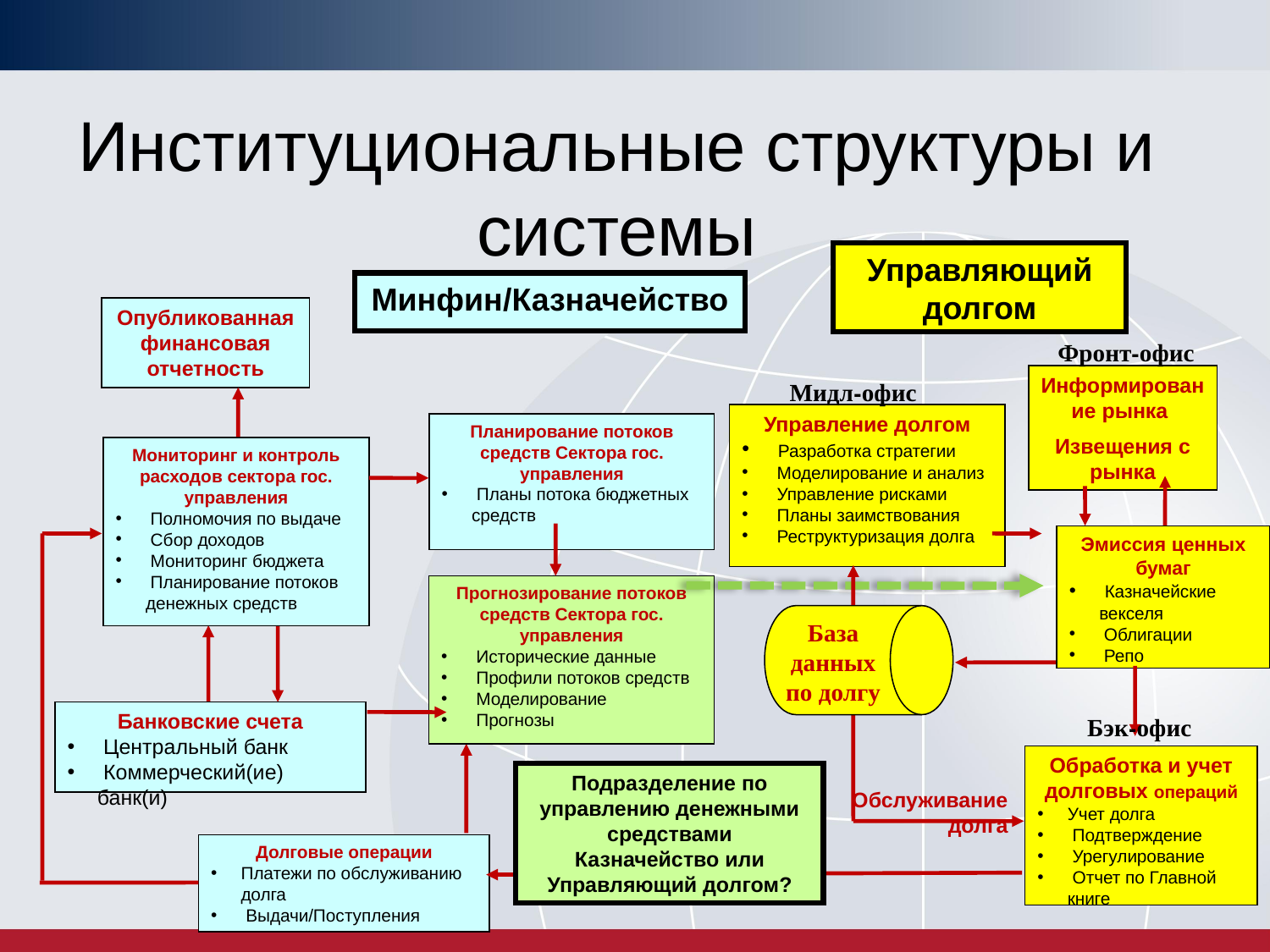

# Институциональные структуры и системы
Управляющий долгом
Минфин/Казначейство
Опубликованная финансовая отчетность
Фронт-офис
Информирование рынка
Извещения с рынка
Мидл-офис

Управление долгом
 Разработка стратегии
 Моделирование и анализ
 Управление рисками
 Планы заимствования
 Реструктуризация долга
Планирование потоков средств Сектора гос. управления
 Планы потока бюджетных средств
Мониторинг и контроль расходов сектора гос. управления
 Полномочия по выдаче
 Сбор доходов
 Мониторинг бюджета
 Планирование потоков денежных средств

Эмиссия ценных бумаг
 Казначейские векселя
 Облигации
 Репо

Прогнозирование потоков средств Сектора гос. управления
 Исторические данные
 Профили потоков средств
 Моделирование
 Прогнозы

База данных по долгу

Банковские счета
 Центральный банк
 Коммерческий(ие) банк(и)

Бэк-офис

Обработка и учет долговых операций
Учет долга
 Подтверждение
 Урегулирование
 Отчет по Главной книге
Подразделение по управлению денежными средствами
Казначейство или Управляющий долгом?
Обслуживание долга

Долговые операции
Платежи по обслуживанию долга
 Выдачи/Поступления